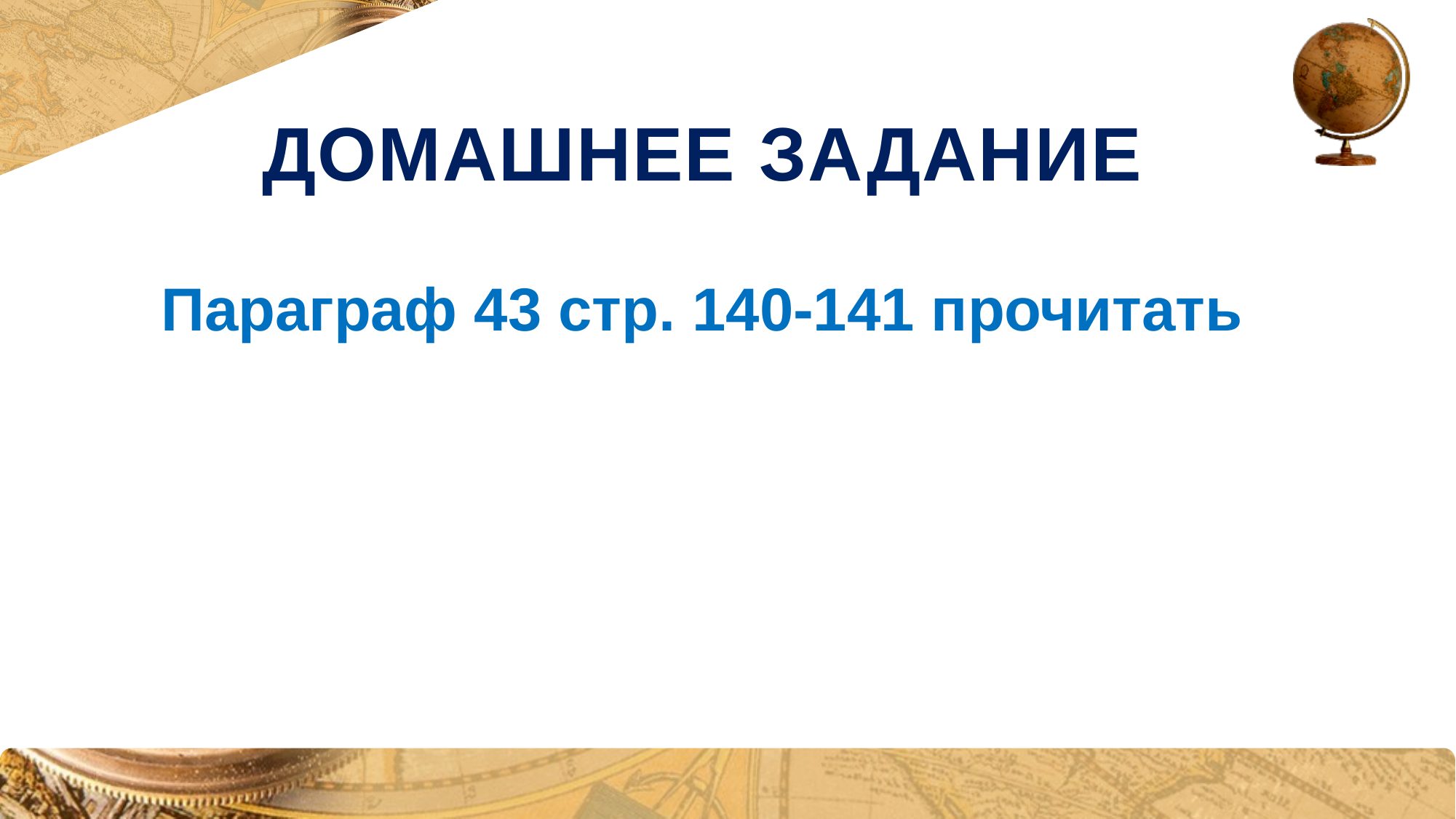

# Домашнее задание
Параграф 43 стр. 140-141 прочитать